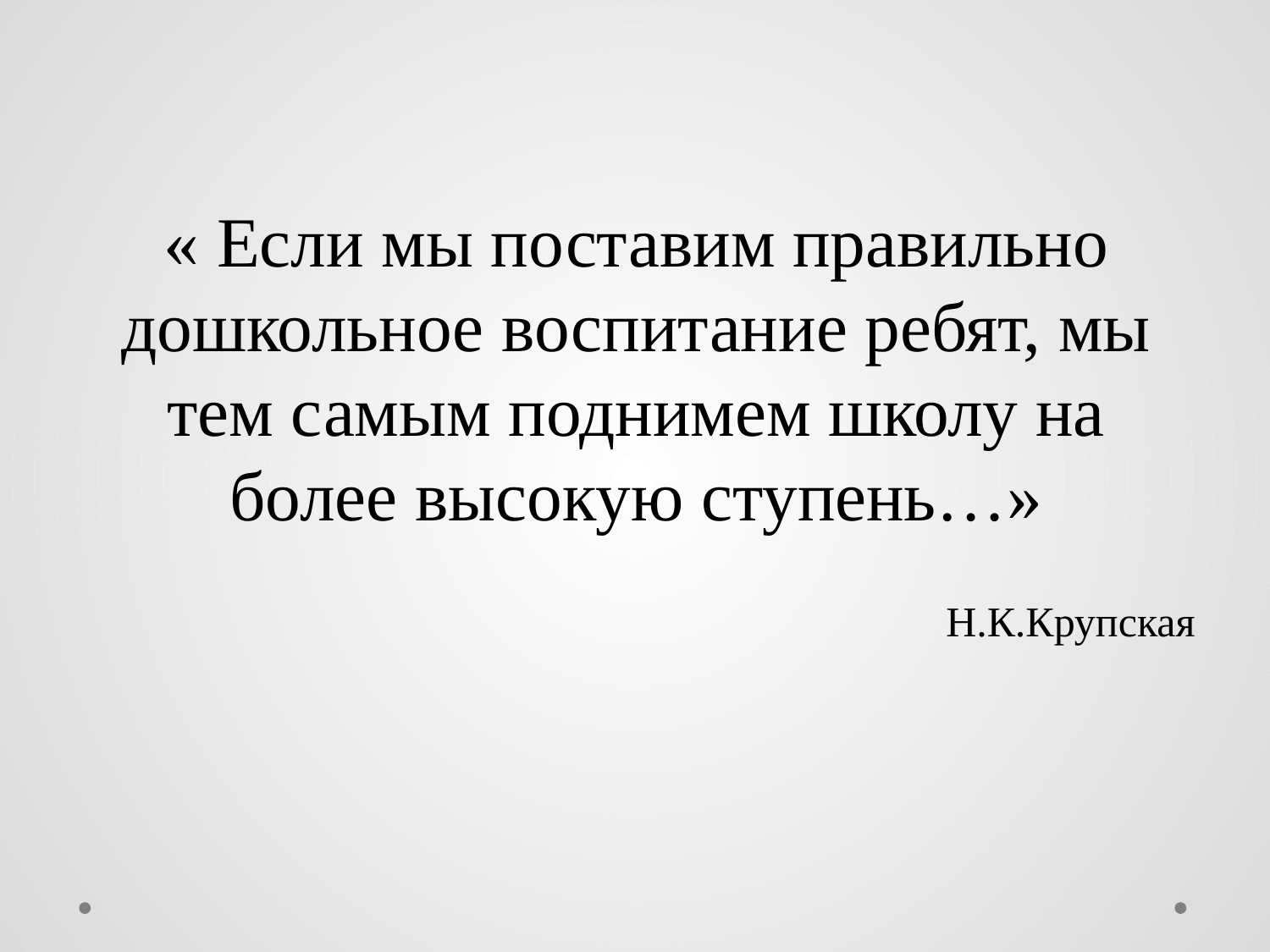

#

« Если мы поставим правильно дошкольное воспитание ребят, мы тем самым поднимем школу на более высокую ступень…»
                                                                                                    Н.К.Крупская